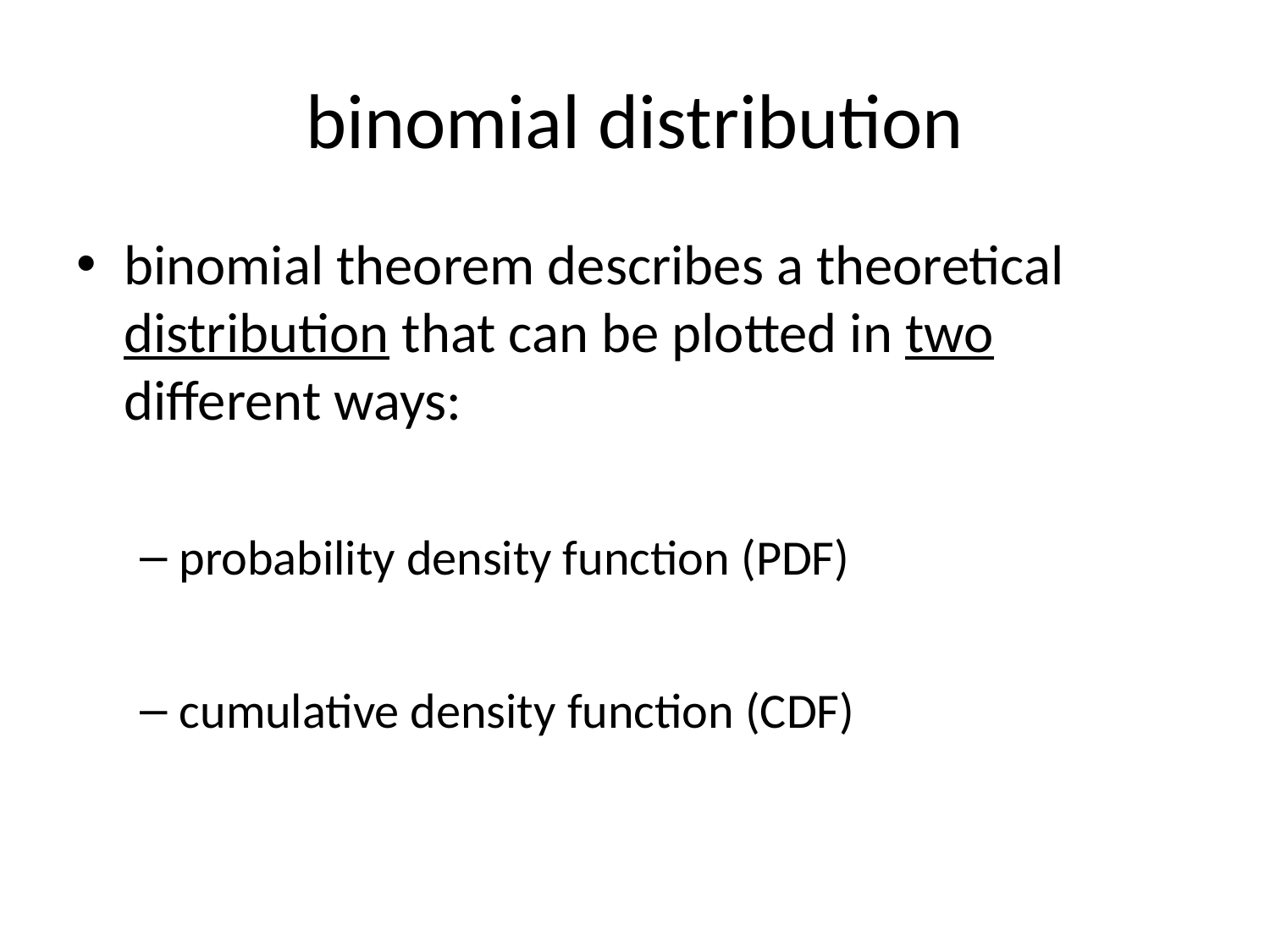

# binomial distribution
binomial theorem describes a theoretical distribution that can be plotted in two different ways:

probability density function (PDF)

cumulative density function (CDF)